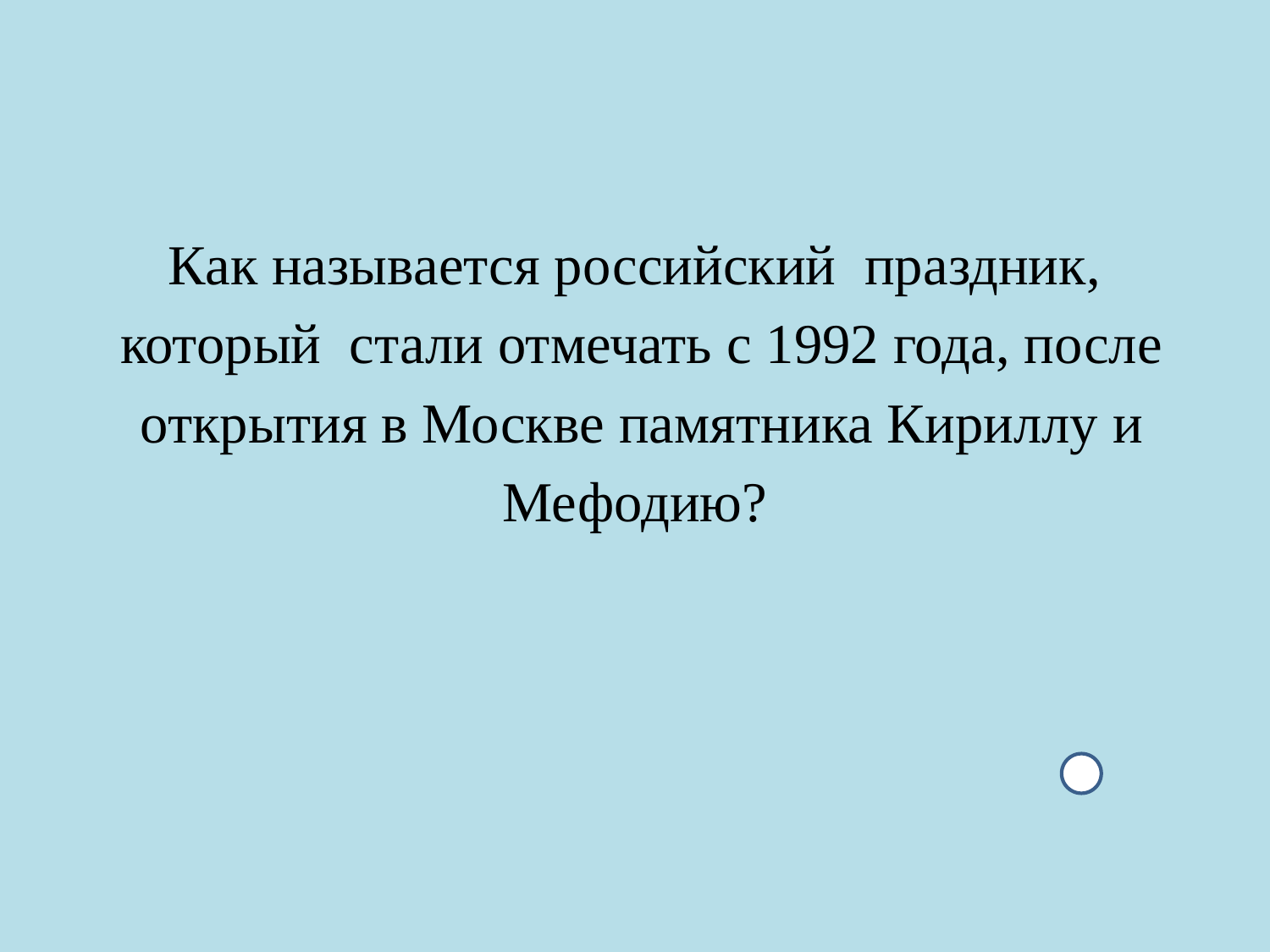

#
Как называется российский  праздник,
 который  стали отмечать с 1992 года, после
 открытия в Москве памятника Кириллу и
 Мефодию?